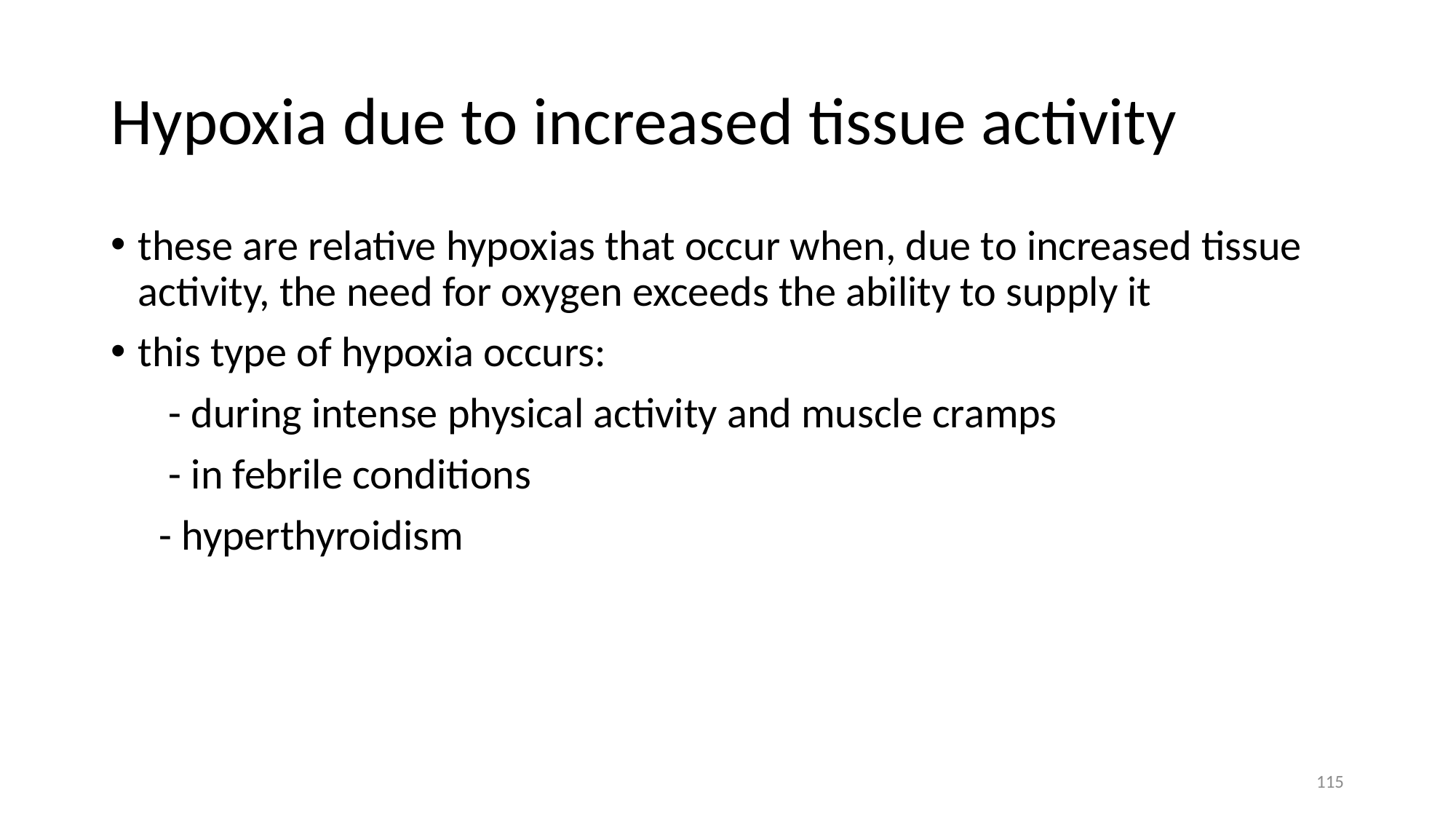

# Hypoxia due to increased tissue activity
these are relative hypoxias that occur when, due to increased tissue activity, the need for oxygen exceeds the ability to supply it
this type of hypoxia occurs:
      - during intense physical activity and muscle cramps
      - in febrile conditions
     - hyperthyroidism
115